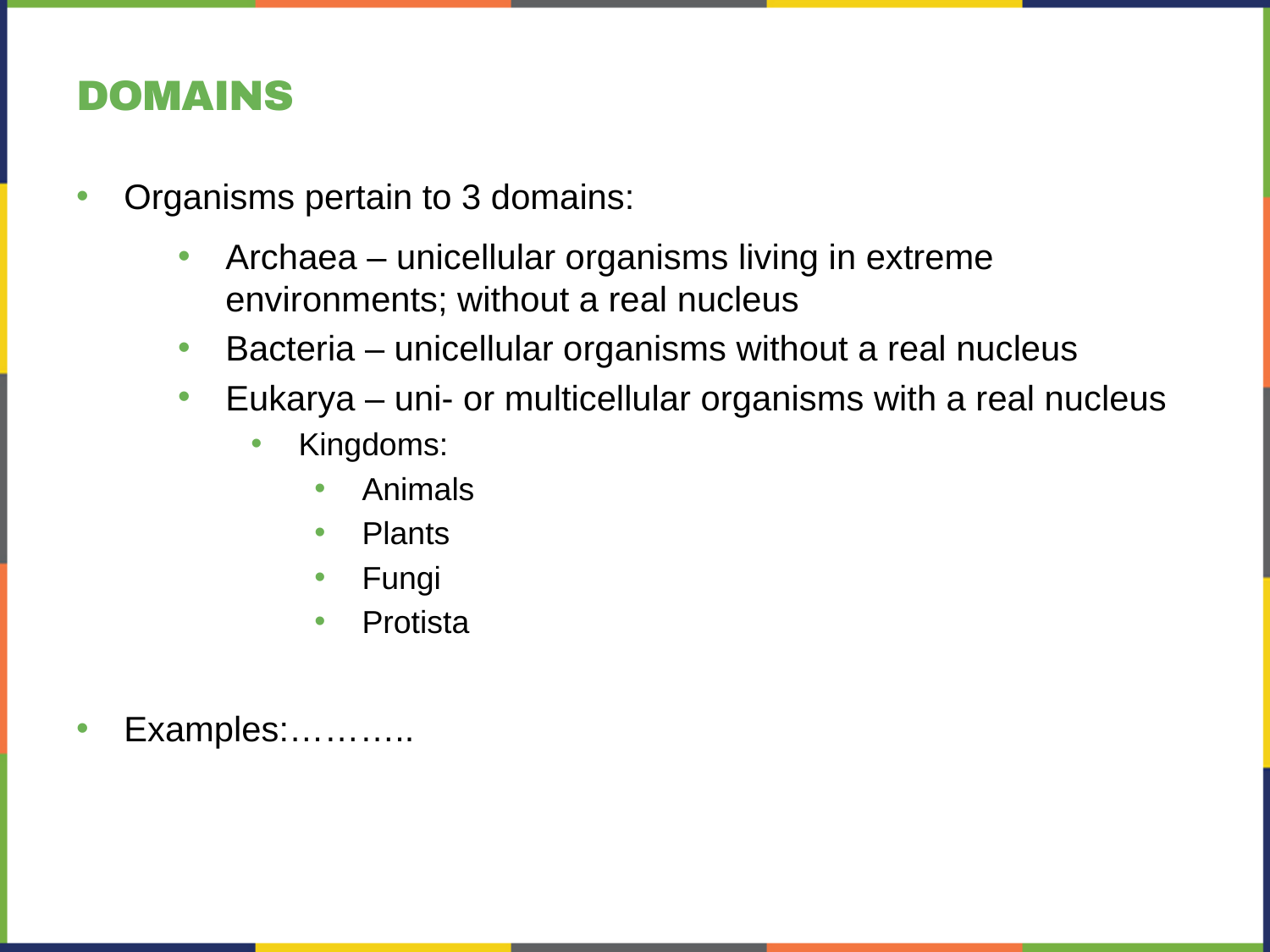

# Domains
Organisms pertain to 3 domains:
Archaea – unicellular organisms living in extreme environments; without a real nucleus
Bacteria – unicellular organisms without a real nucleus
Eukarya – uni- or multicellular organisms with a real nucleus
Kingdoms:
Animals
Plants
Fungi
Protista

Examples:………..